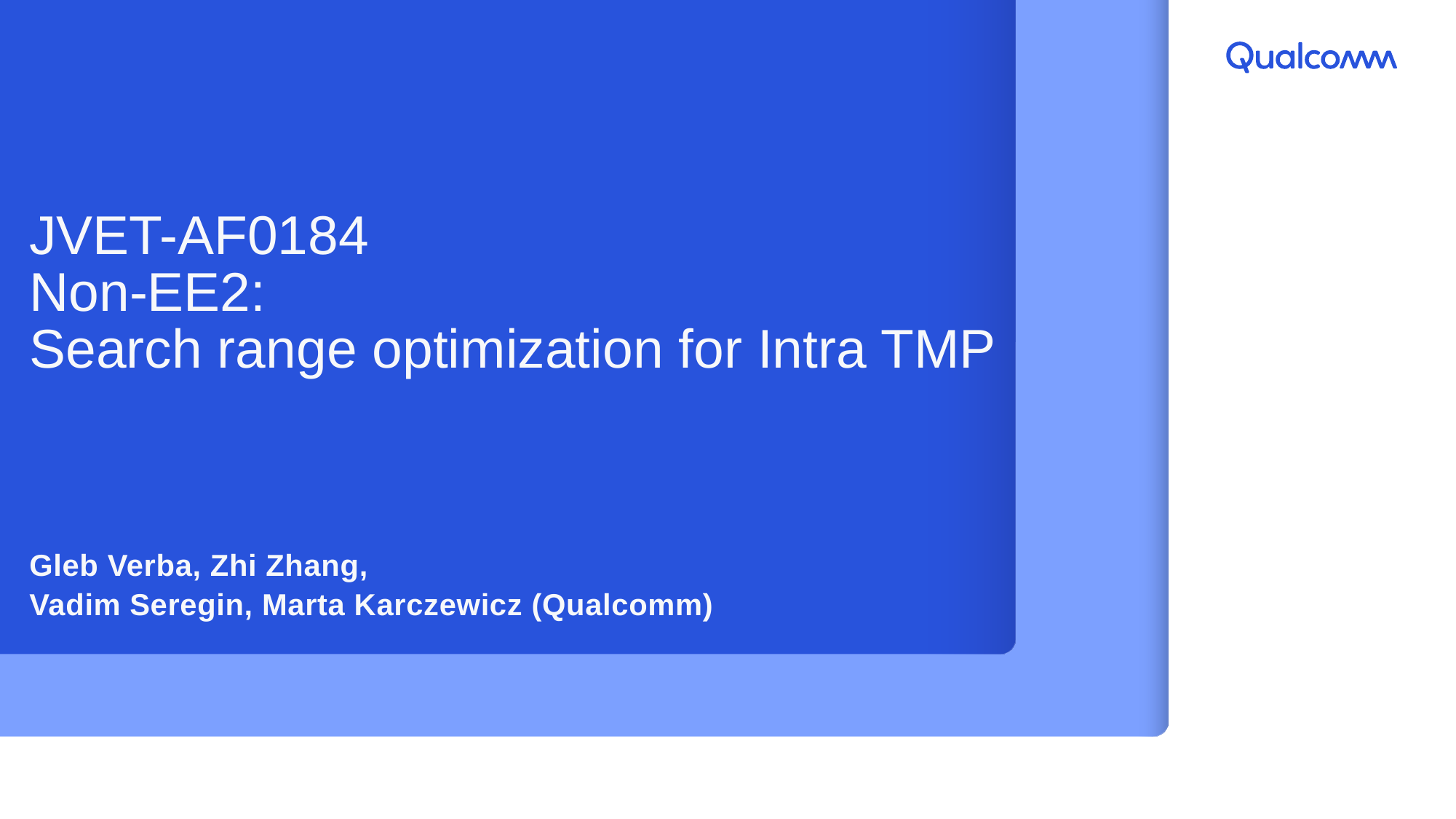

# JVET-AF0184 Non-EE2: Search range optimization for Intra TMP
Gleb Verba, Zhi Zhang,
Vadim Seregin, Marta Karczewicz (Qualcomm)